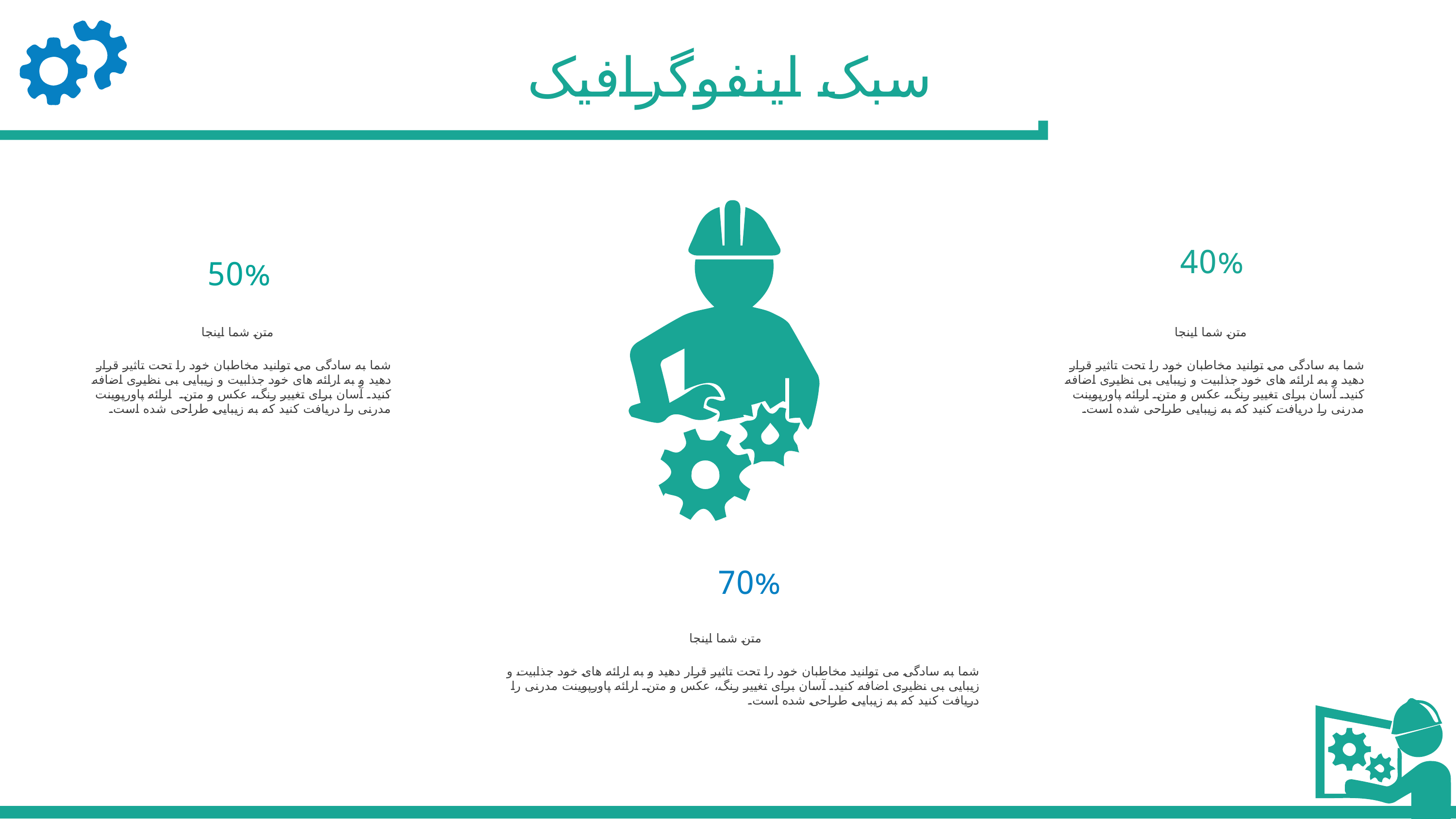

سبک اینفوگرافیک

50%
40%

متن شما اینجا
متن شما اینجا
شما به سادگی می توانید مخاطبان خود را تحت تاثیر قرار دهید و به ارائه های خود جذابیت و زیبایی بی نظیری اضافه کنید. آسان برای تغییر رنگ، عکس و متن.  ارائه پاورپوینت مدرنی را دریافت کنید که به زیبایی طراحی شده است.
شما به سادگی می توانید مخاطبان خود را تحت تاثیر قرار دهید و به ارائه های خود جذابیت و زیبایی بی نظیری اضافه کنید. آسان برای تغییر رنگ، عکس و متن. ارائه پاورپوینت مدرنی را دریافت کنید که به زیبایی طراحی شده است.

70%
متن شما اینجا
شما به سادگی می توانید مخاطبان خود را تحت تاثیر قرار دهید و به ارائه های خود جذابیت و زیبایی بی نظیری اضافه کنید. آسان برای تغییر رنگ، عکس و متن. ارائه پاورپوینت مدرنی را دریافت کنید که به زیبایی طراحی شده است.